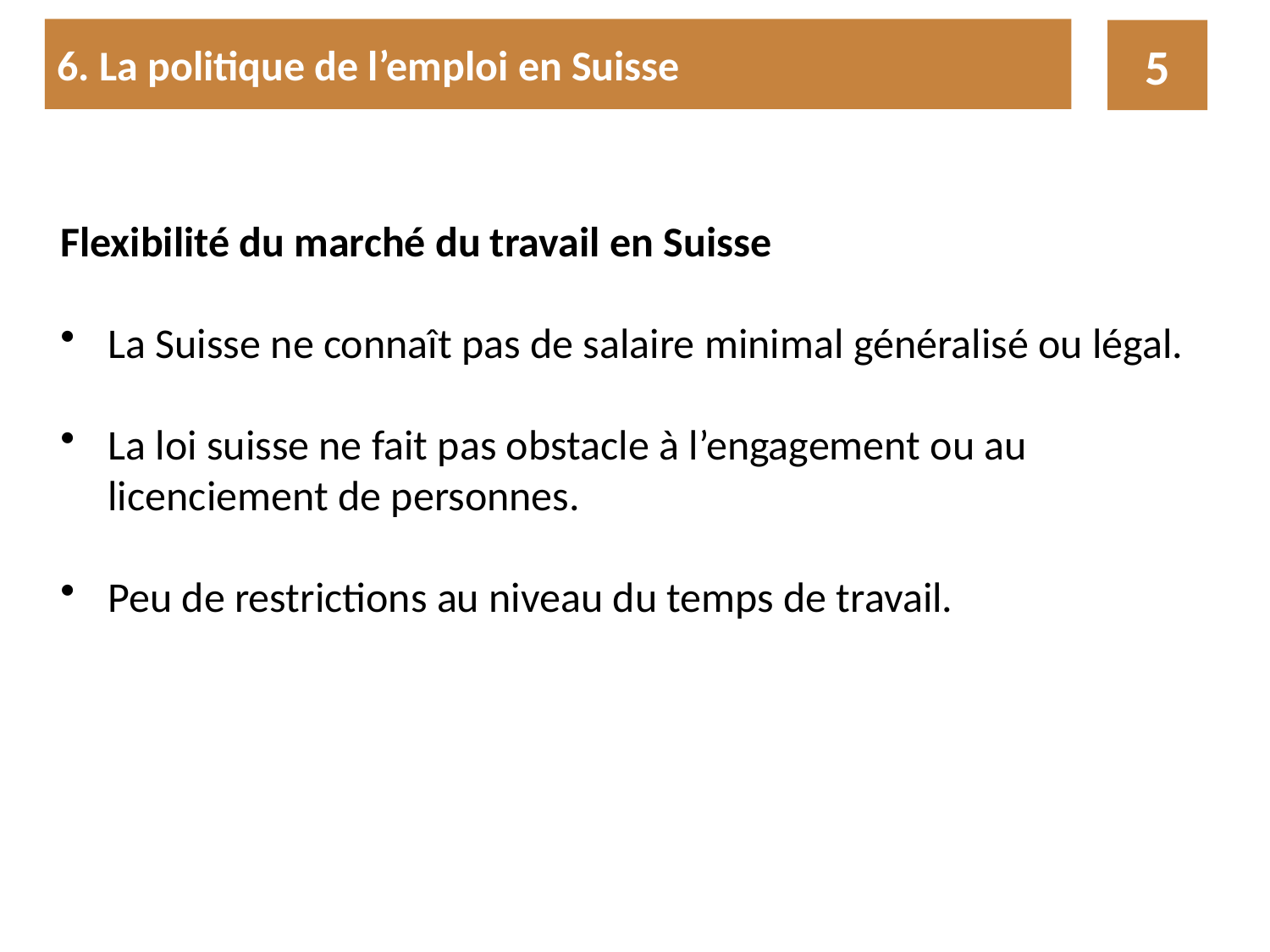

6. La politique de l’emploi en Suisse
5
Flexibilité du marché du travail en Suisse

La Suisse ne connaît pas de salaire minimal généralisé ou légal.
La loi suisse ne fait pas obstacle à l’engagement ou au licenciement de personnes.

Peu de restrictions au niveau du temps de travail.